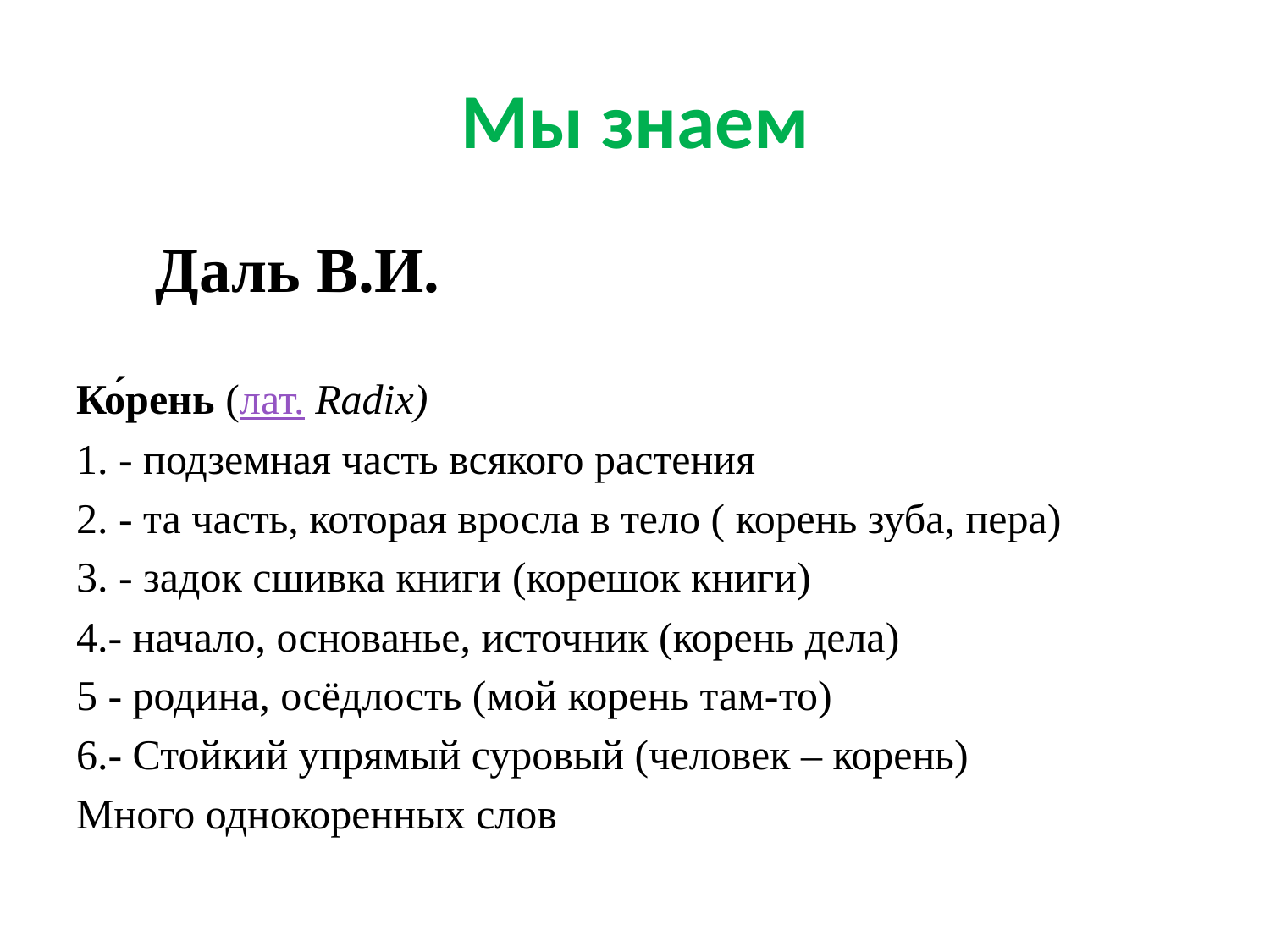

# Мы знаем
     Даль В.И.

Ко́рень (лат. Radix)
1. - подземная часть всякого растения
2. - та часть, которая вросла в тело ( корень зуба, пера)
3. - задок сшивка книги (корешок книги)
4.- начало, основанье, источник (корень дела)
5 - родина, осёдлость (мой корень там-то)
6.- Стойкий упрямый суровый (человек – корень)
Много однокоренных слов